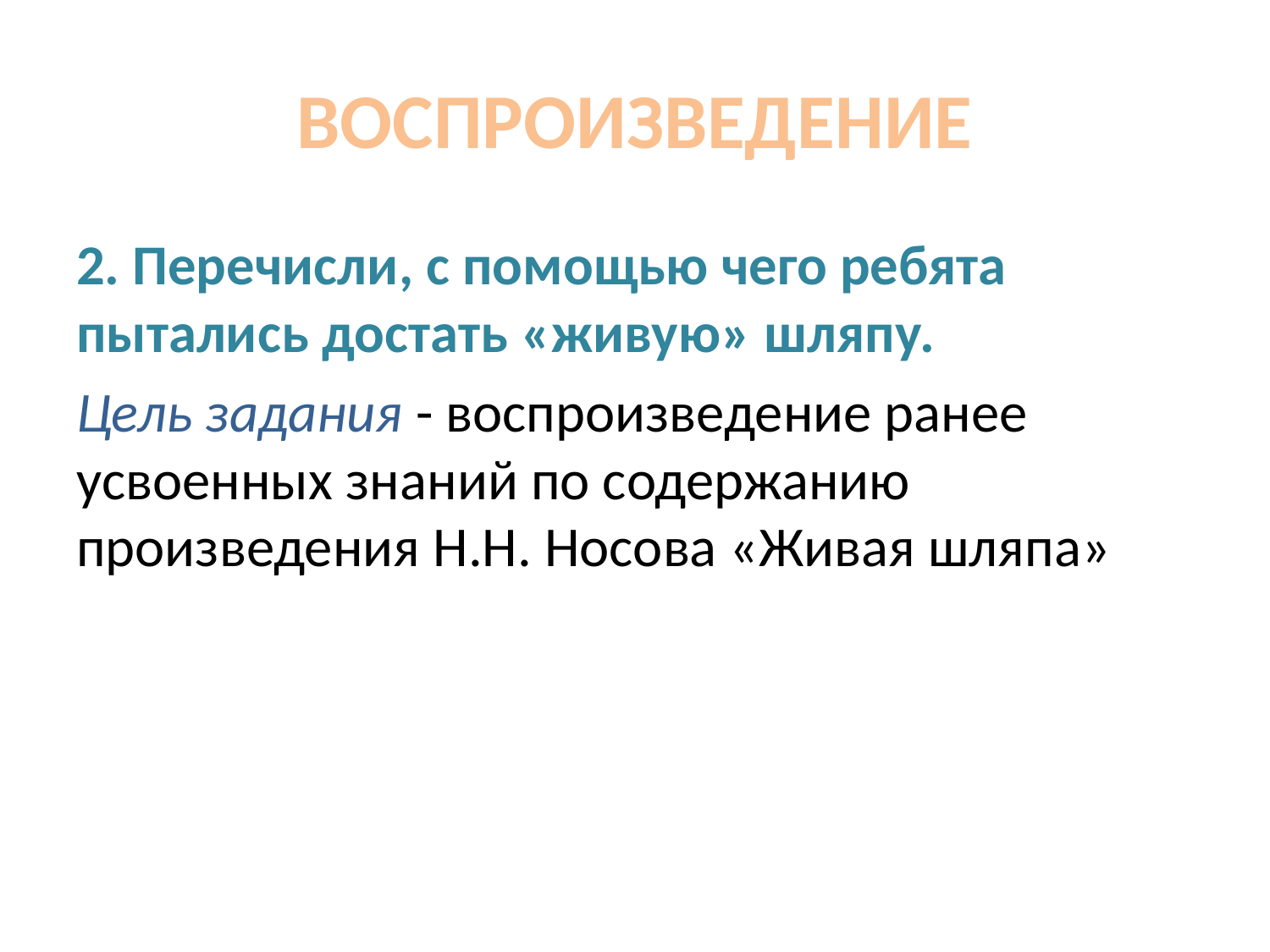

# ВОСПРОИЗВЕДЕНИЕ
2. Перечисли, с помощью чего ребята пытались достать «живую» шляпу.
Цель задания - воспроизведение ранее усвоенных знаний по содержанию произведения Н.Н. Носова «Живая шляпа»